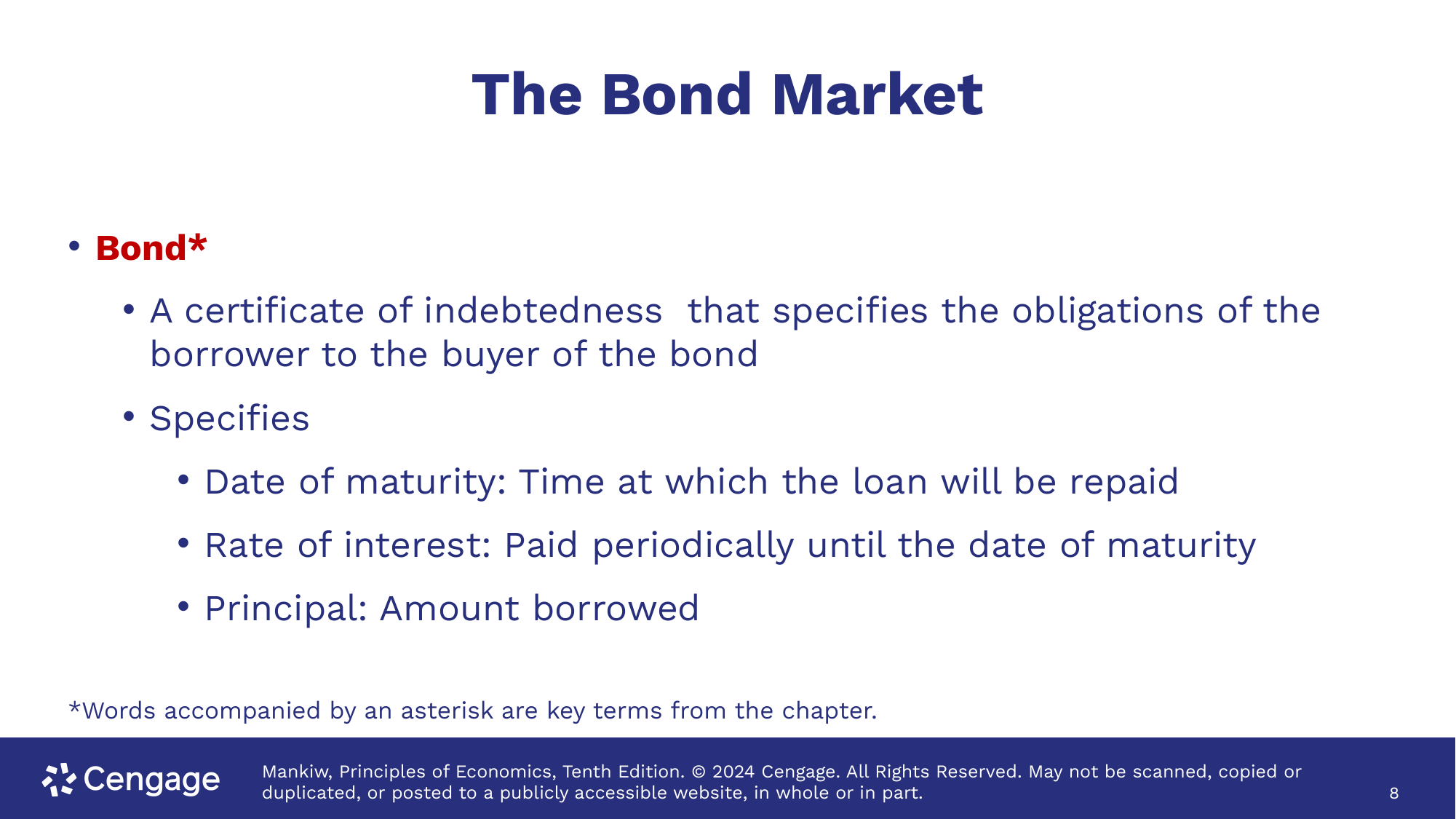

# The Bond Market
Bond*
A certificate of indebtedness  that specifies the obligations of the borrower to the buyer of the bond
Specifies
Date of maturity: Time at which the loan will be repaid
Rate of interest: Paid periodically until the date of maturity
Principal: Amount borrowed
*Words accompanied by an asterisk are key terms from the chapter.